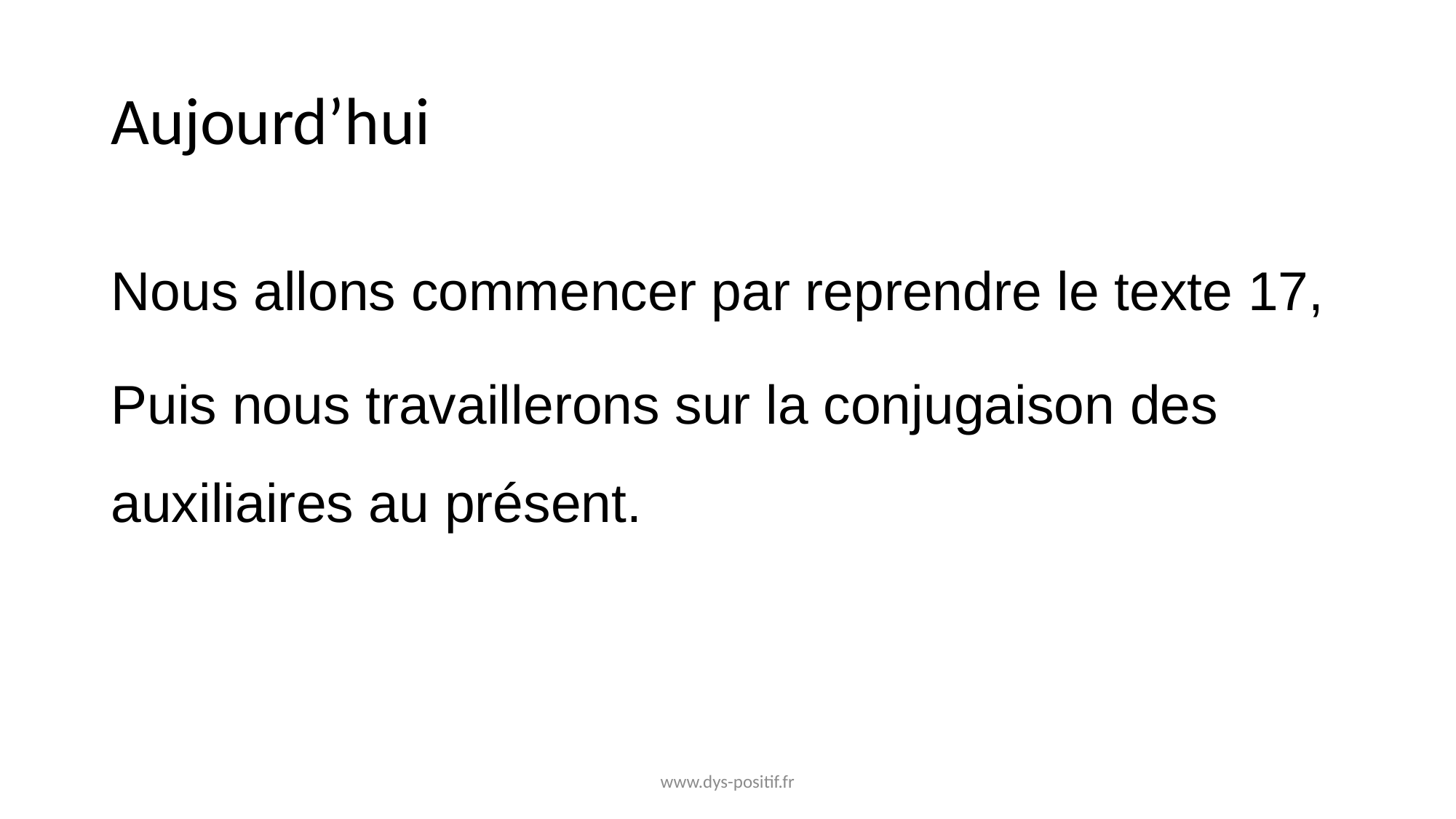

# Aujourd’hui
Nous allons commencer par reprendre le texte 17,
Puis nous travaillerons sur la conjugaison des auxiliaires au présent.
www.dys-positif.fr